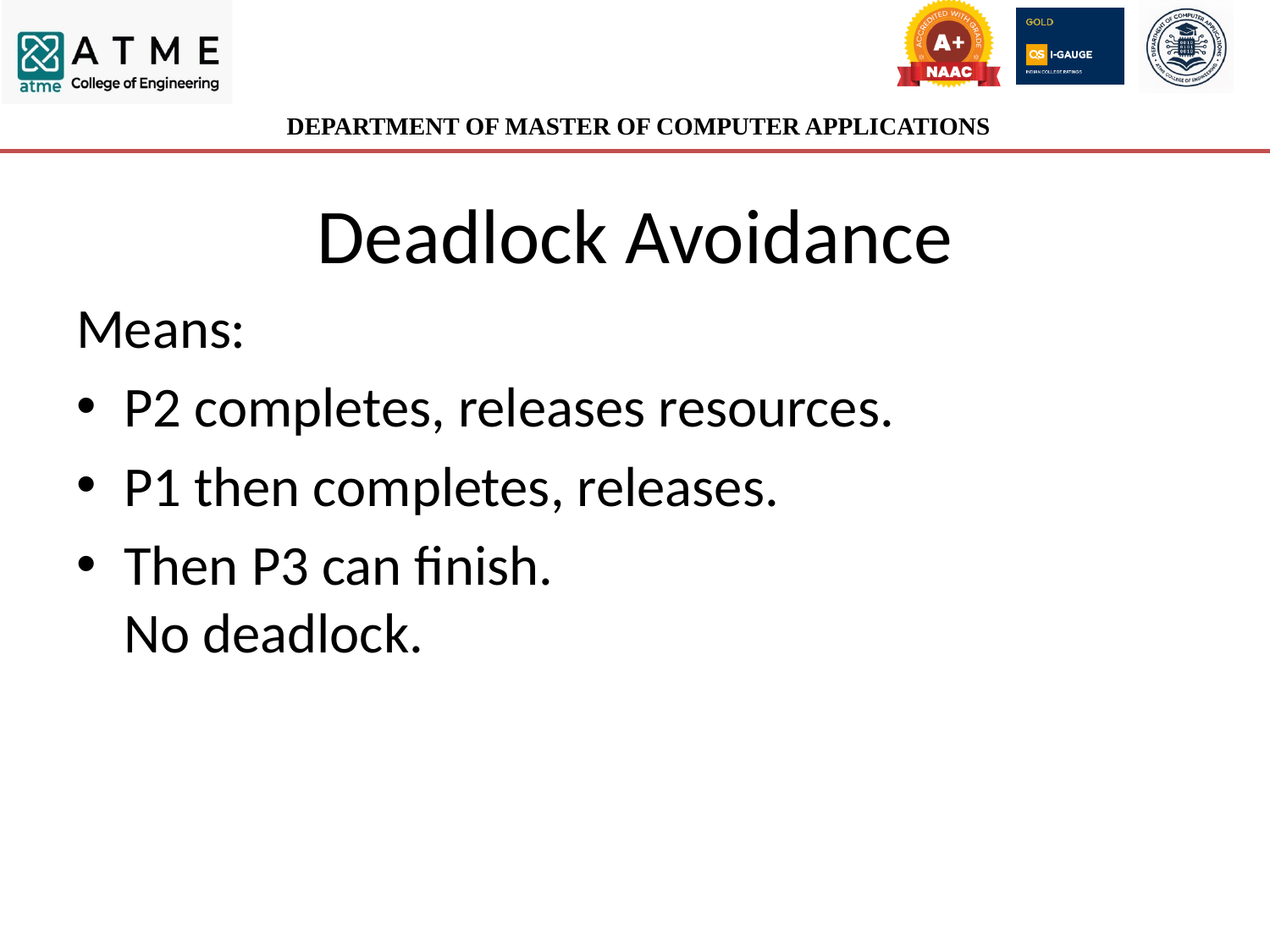

# Deadlock Avoidance
Means:
P2 completes, releases resources.
P1 then completes, releases.
Then P3 can finish.
No deadlock.